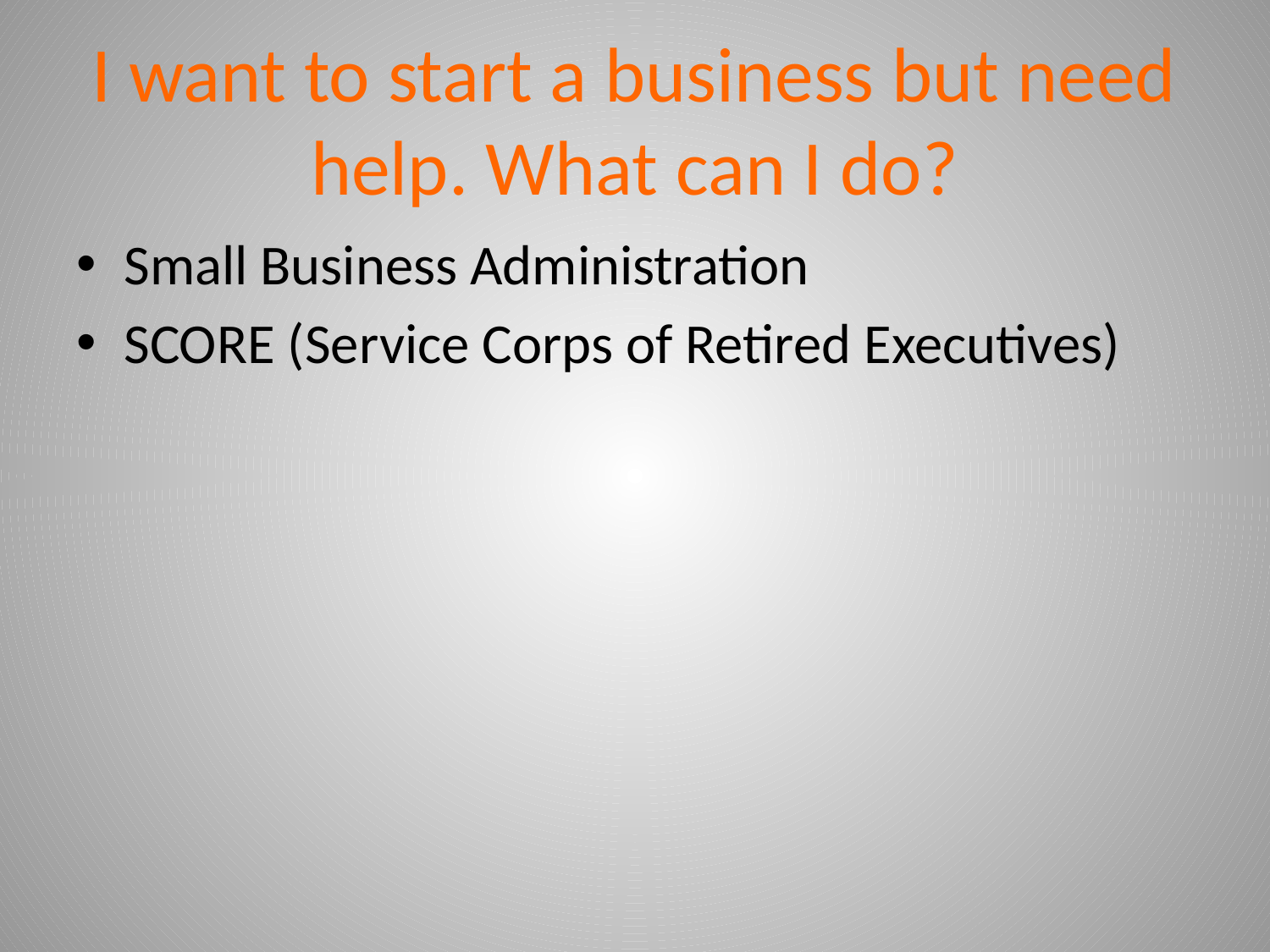

# I want to start a business but need help. What can I do?
Small Business Administration
SCORE (Service Corps of Retired Executives)